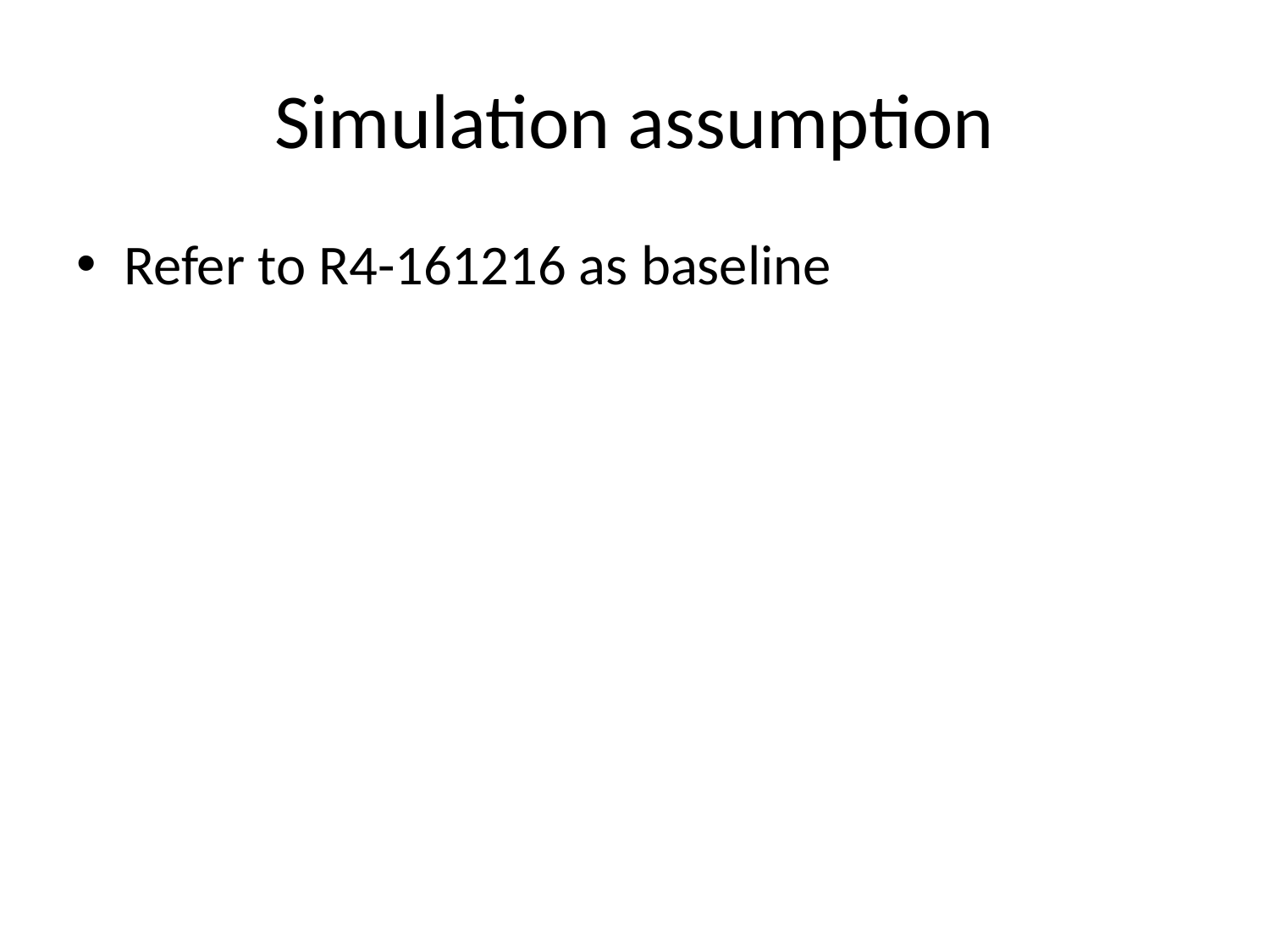

# Simulation assumption
Refer to R4-161216 as baseline